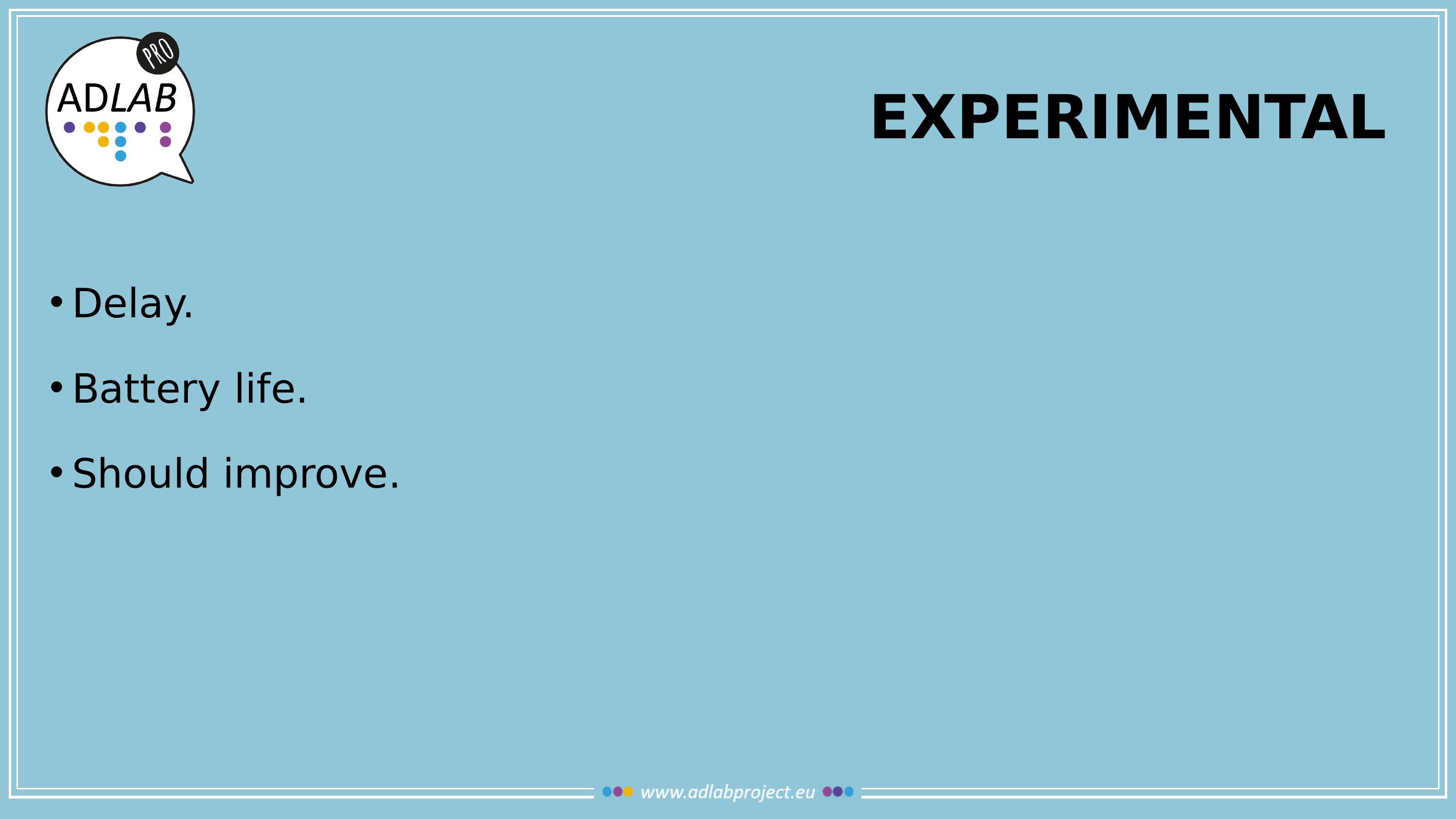

# experimental
Delay.
Battery life.
Should improve.